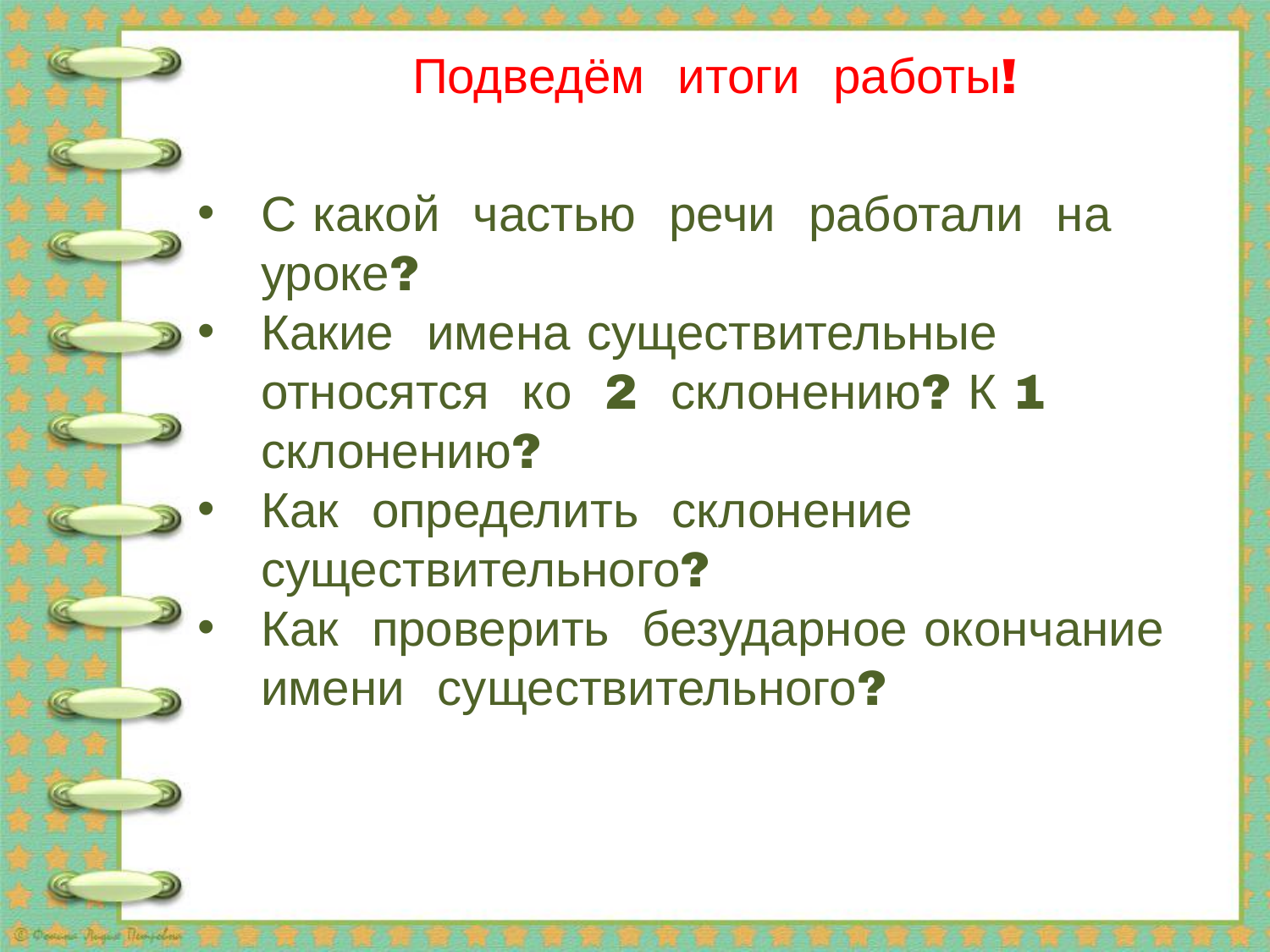

# Подведём  итоги  работы!
С какой  частью  речи  работали  на   уроке?
Какие  имена существительные  относятся  ко  2  склонению? К 1  склонению?
Как  определить  склонение существительного?
Как  проверить  безударное окончание имени  существительного?